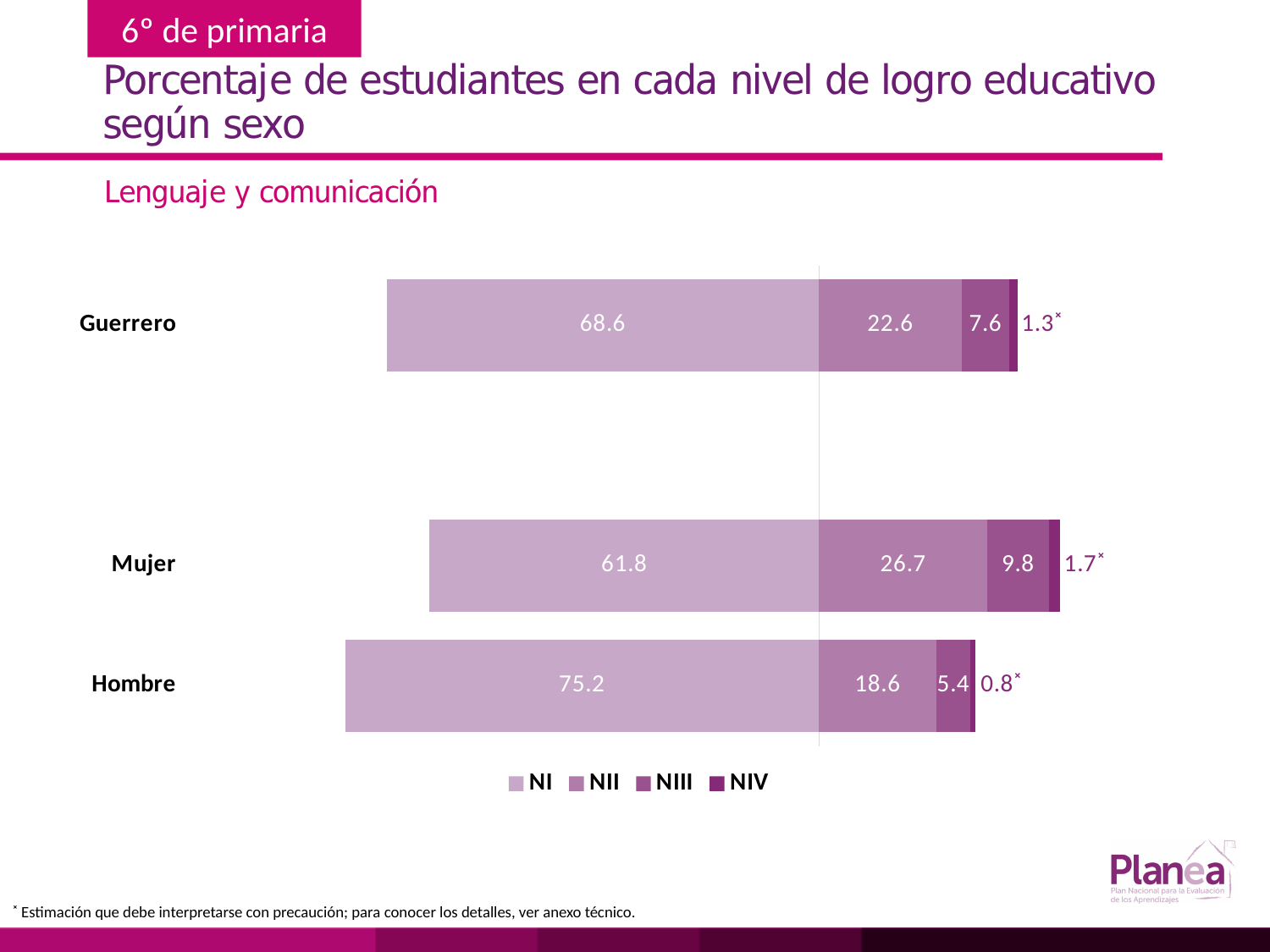

# Porcentaje de estudiantes en cada nivel de logro educativo según sexo

Lenguaje y comunicación

### Chart

| Category |  |  |  |  |
|---|---|---|---|---|
| Hombre | -75.2 | 18.6 | 5.4 | 0.8 |
| Mujer | -61.8 | 26.7 | 9.8 | 1.7 |
|  | None | None | None | None |
| Guerrero | -68.6 | 22.6 | 7.6 | 1.3 |
˟ Estimación que debe interpretarse con precaución; para conocer los detalles, ver anexo técnico.